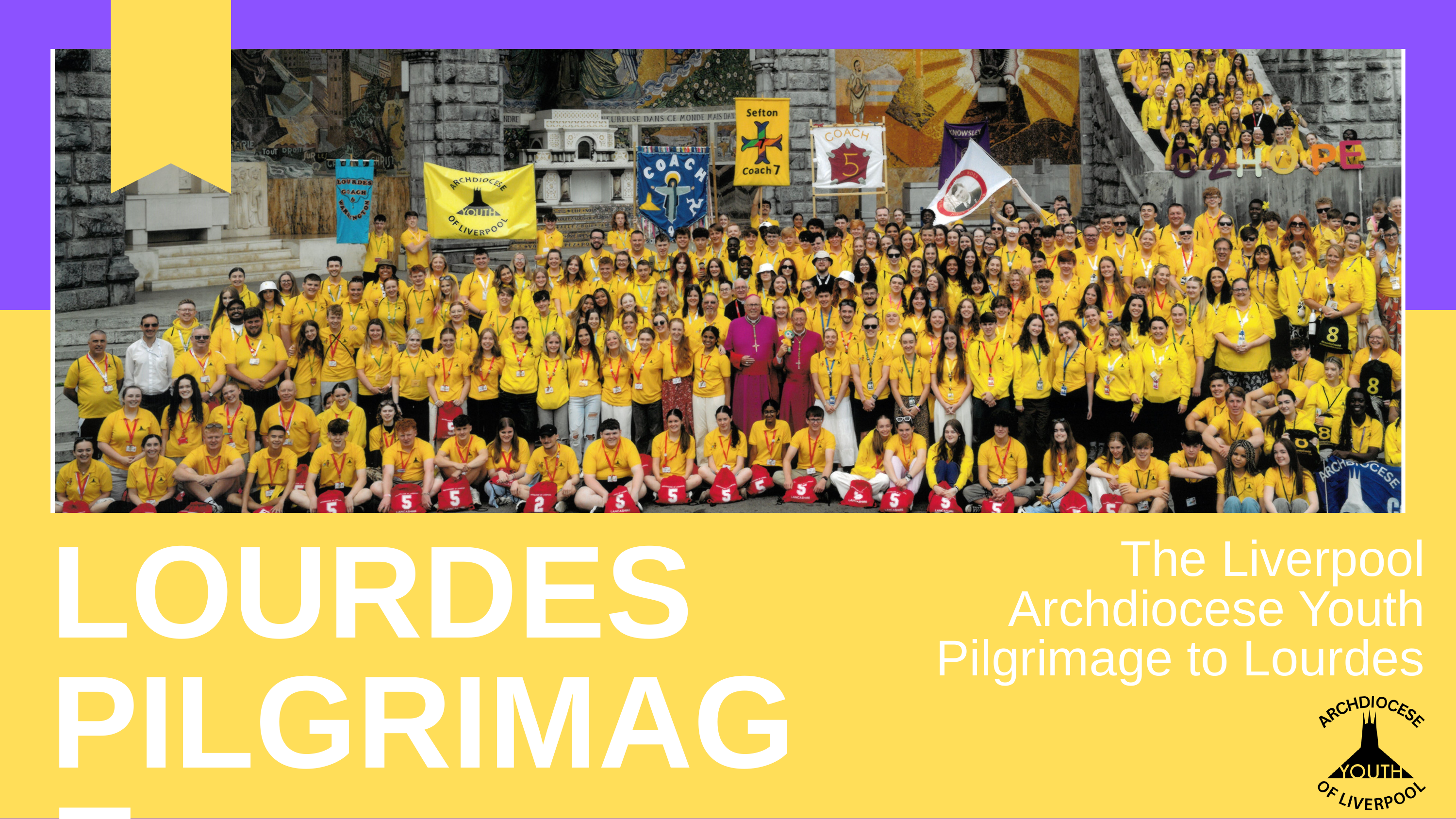

LOURDES PILGRIMAGE
The Liverpool Archdiocese Youth Pilgrimage to Lourdes